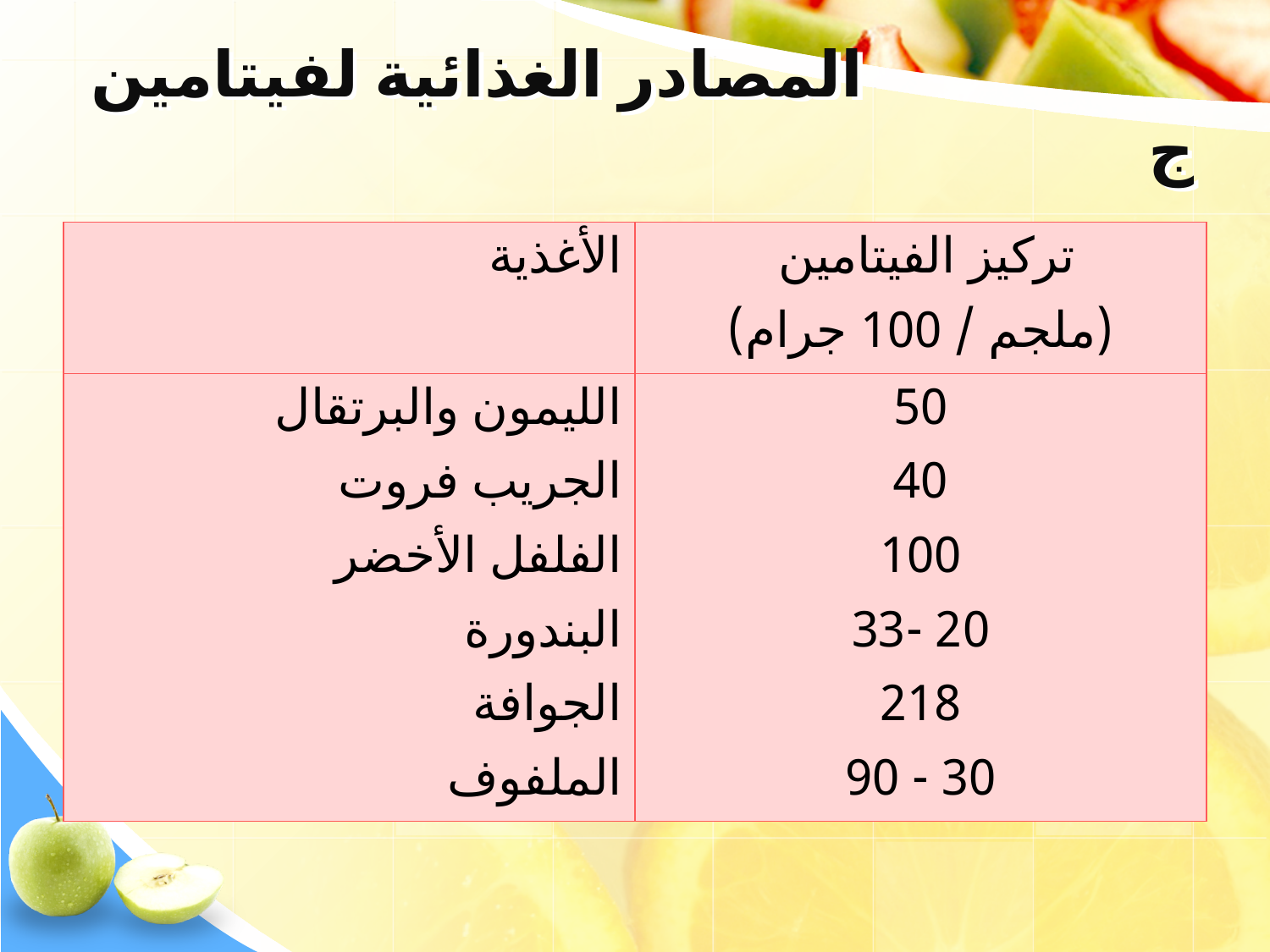

# المصادر الغذائية لفيتامين ج
| الأغذية | تركيز الفيتامين (ملجم / 100 جرام) |
| --- | --- |
| الليمون والبرتقال الجريب فروت الفلفل الأخضر البندورة الجوافة الملفوف | 50 40 100 20 -33 218 30 - 90 |